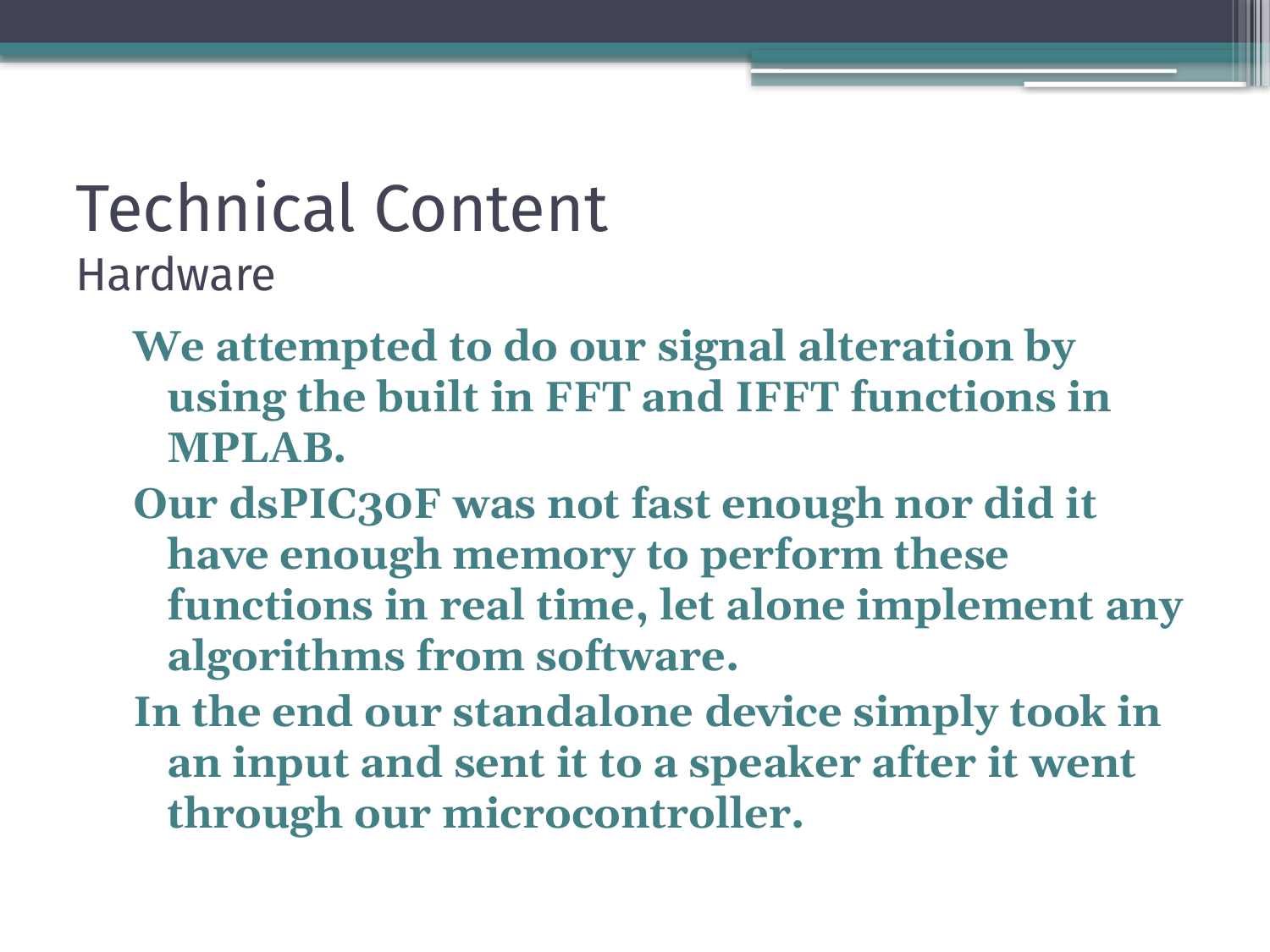

# Technical Content Hardware
We attempted to do our signal alteration by using the built in FFT and IFFT functions in MPLAB.
Our dsPIC30F was not fast enough nor did it have enough memory to perform these functions in real time, let alone implement any algorithms from software.
In the end our standalone device simply took in an input and sent it to a speaker after it went through our microcontroller.